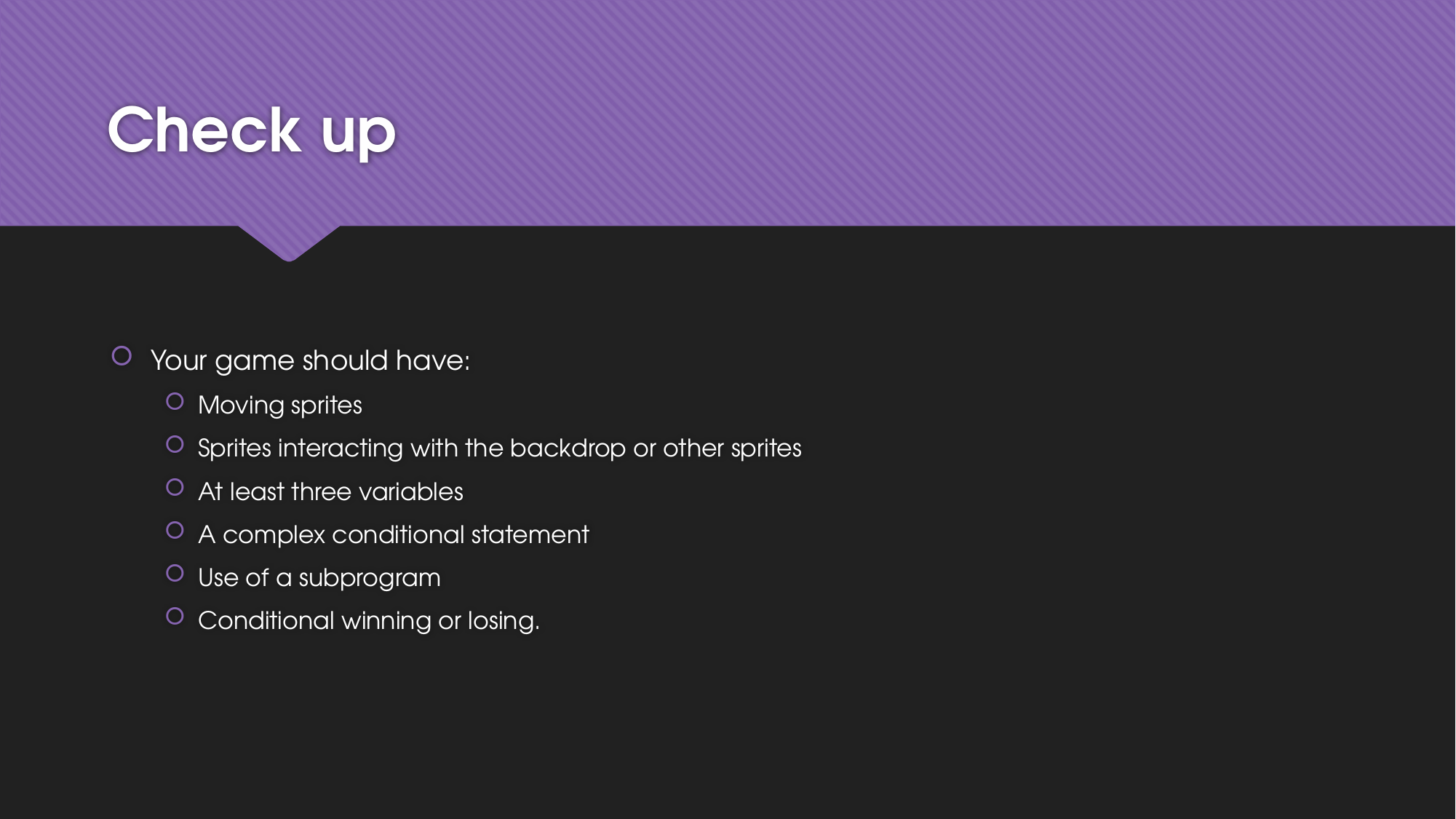

# Check up
Your game should have:
Moving sprites
Sprites interacting with the backdrop or other sprites
At least three variables
A complex conditional statement
Use of a subprogram
Conditional winning or losing.